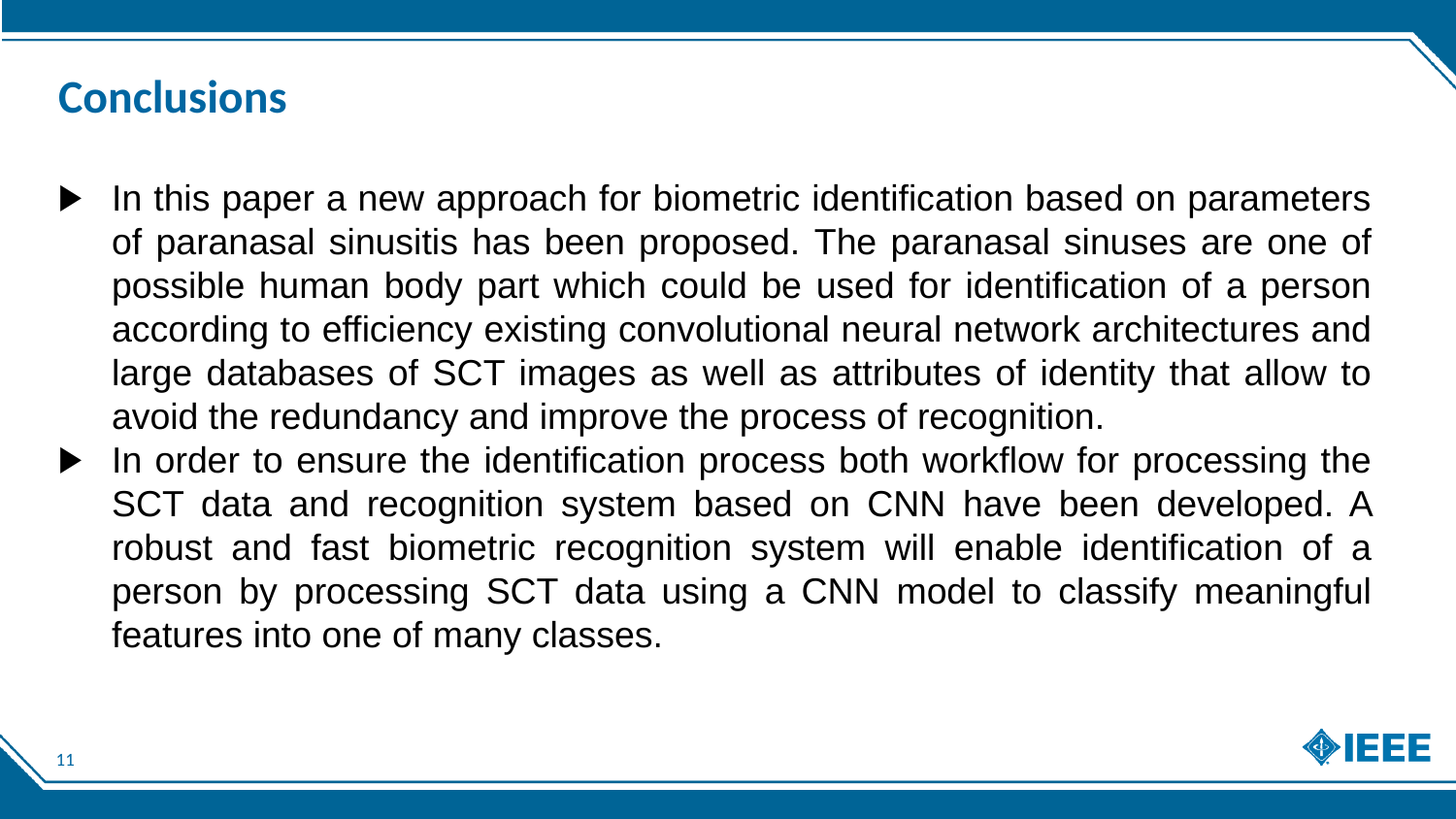

# Conclusions
In this paper a new approach for biometric identification based on parameters of paranasal sinusitis has been proposed. The paranasal sinuses are one of possible human body part which could be used for identification of a person according to efficiency existing convolutional neural network architectures and large databases of SCT images as well as attributes of identity that allow to avoid the redundancy and improve the process of recognition.
In order to ensure the identification process both workflow for processing the SCT data and recognition system based on CNN have been developed. A robust and fast biometric recognition system will enable identification of a person by processing SCT data using a CNN model to classify meaningful features into one of many classes.